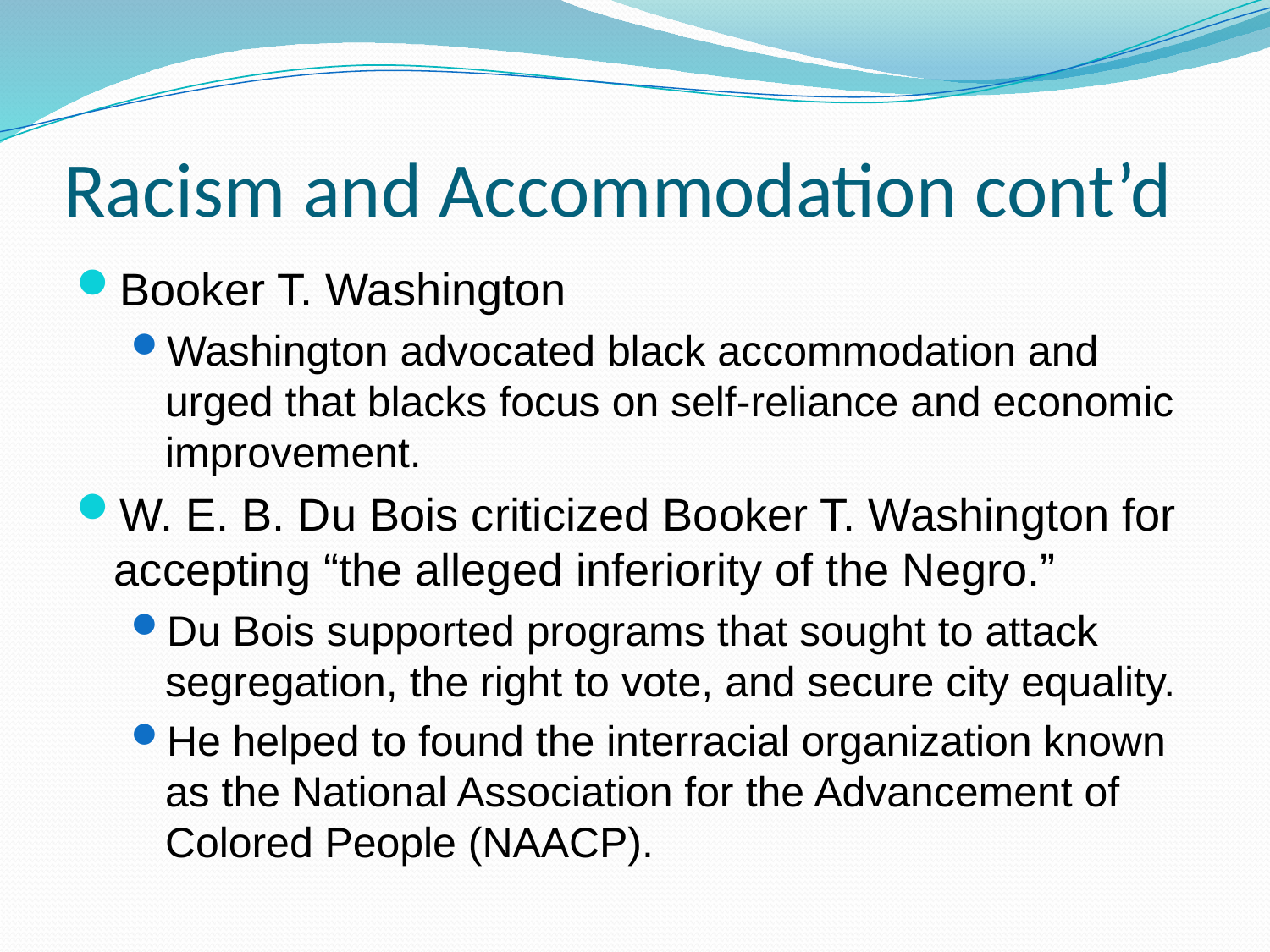

# Racism and Accommodation cont’d
Booker T. Washington
Washington advocated black accommodation and urged that blacks focus on self-reliance and economic improvement.
W. E. B. Du Bois criticized Booker T. Washington for accepting “the alleged inferiority of the Negro.”
Du Bois supported programs that sought to attack segregation, the right to vote, and secure city equality.
He helped to found the interracial organization known as the National Association for the Advancement of Colored People (NAACP).